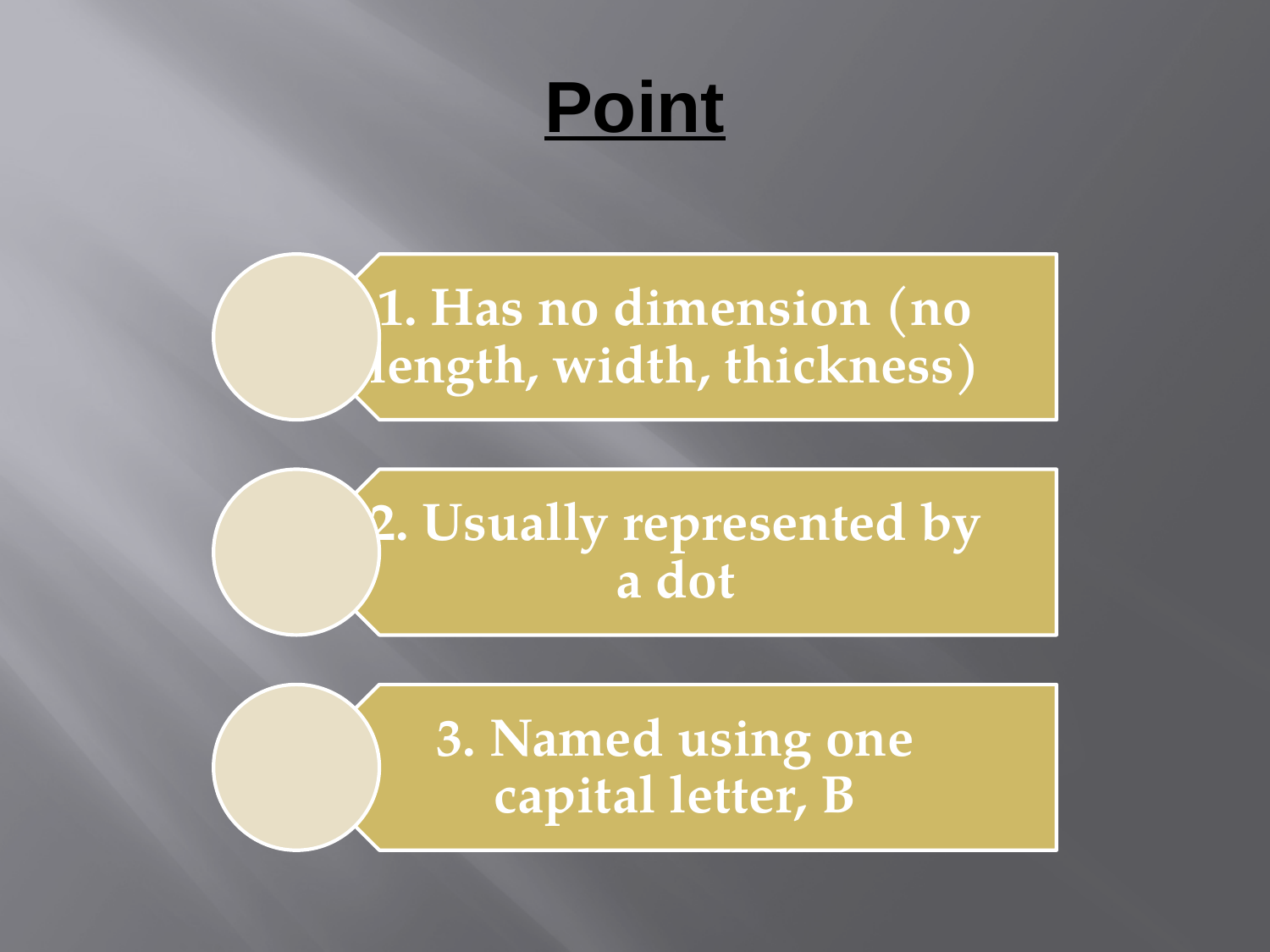

# Point
1. Has no dimension (no length, width, thickness)
2. Usually represented by a dot
3. Named using one capital letter, B